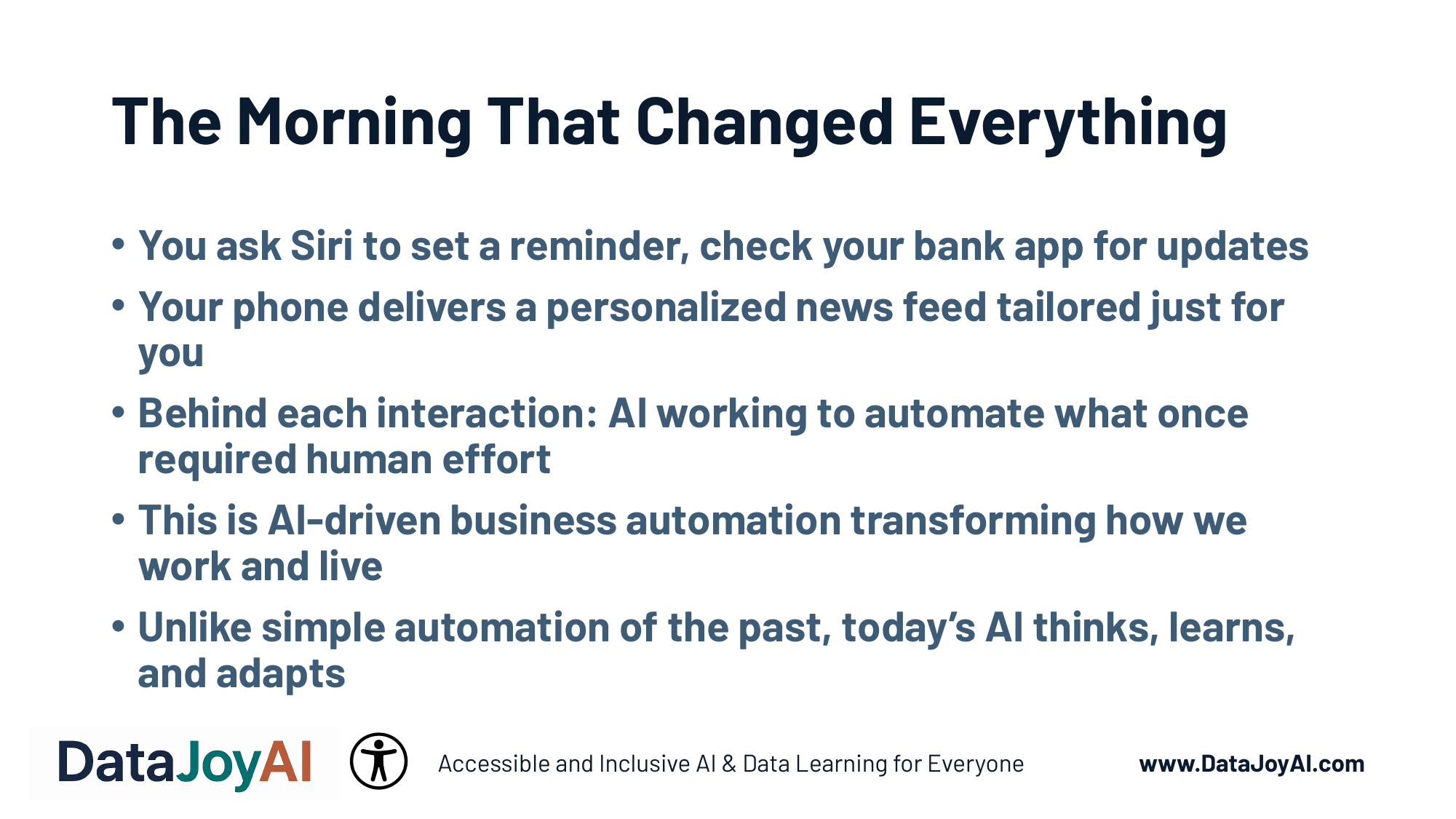

# The Morning That Changed Everything
You ask Siri to set a reminder, check your bank app for updates
Your phone delivers a personalized news feed tailored just for you
Behind each interaction: AI working to automate what once required human effort
This is AI-driven business automation transforming how we work and live
Unlike simple automation of the past, today’s AI thinks, learns, and adapts